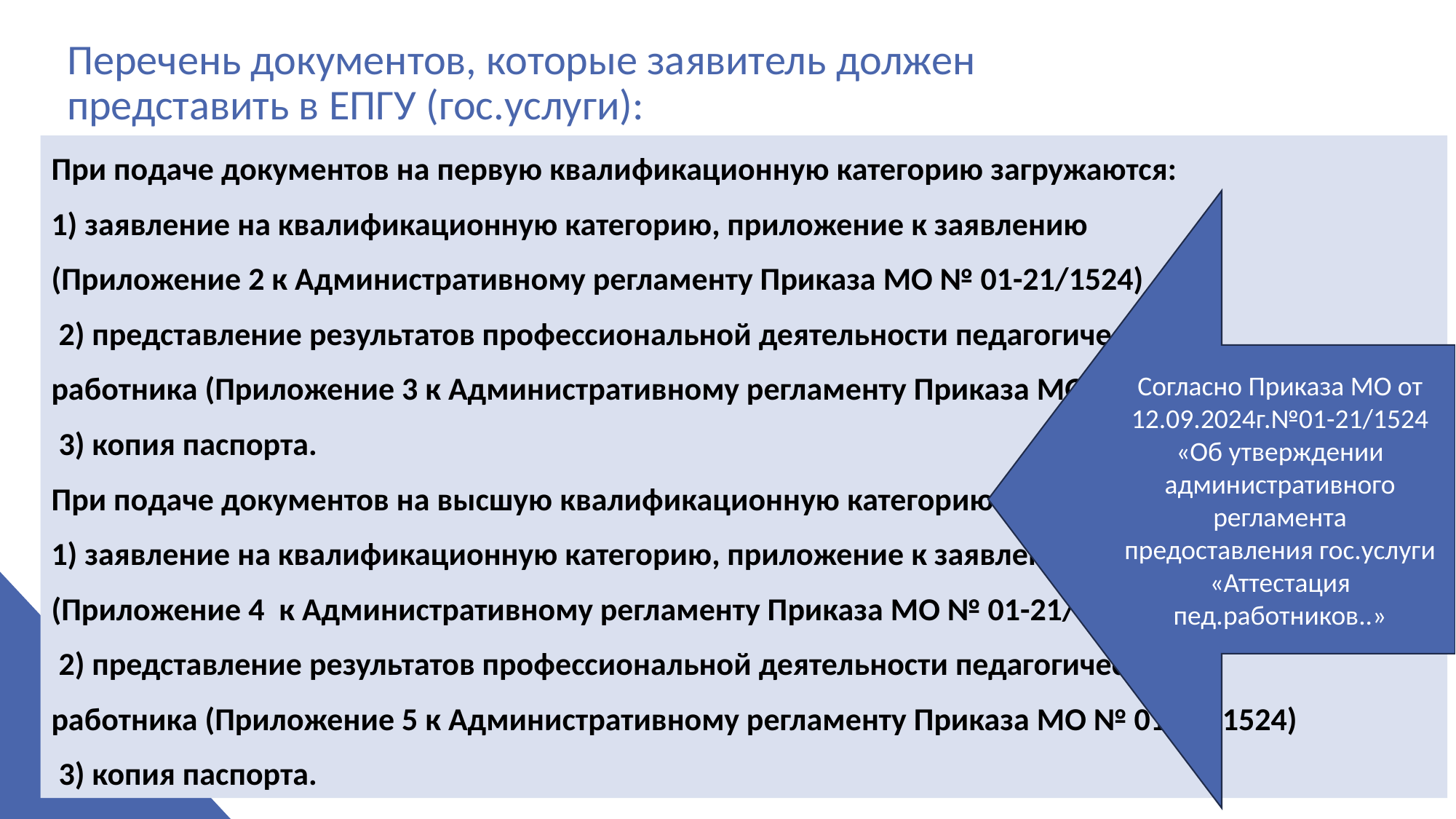

# Перечень документов, которые заявитель должен представить в ЕПГУ (гос.услуги):
При подаче документов на первую квалификационную категорию загружаются:
1) заявление на квалификационную категорию, приложение к заявлению
(Приложение 2 к Административному регламенту Приказа МО № 01-21/1524)
 2) представление результатов профессиональной деятельности педагогического
работника (Приложение 3 к Административному регламенту Приказа МО № 01-21/1524)
 3) копия паспорта.
При подаче документов на высшую квалификационную категорию загружаются:
1) заявление на квалификационную категорию, приложение к заявлению
(Приложение 4  к Административному регламенту Приказа МО № 01-21/1524)
 2) представление результатов профессиональной деятельности педагогического
работника (Приложение 5 к Административному регламенту Приказа МО № 01-21/1524)
 3) копия паспорта.

Согласно Приказа МО от 12.09.2024г.№01-21/1524 «Об утверждении административного регламента предоставления гос.услуги «Аттестация пед.работников..»